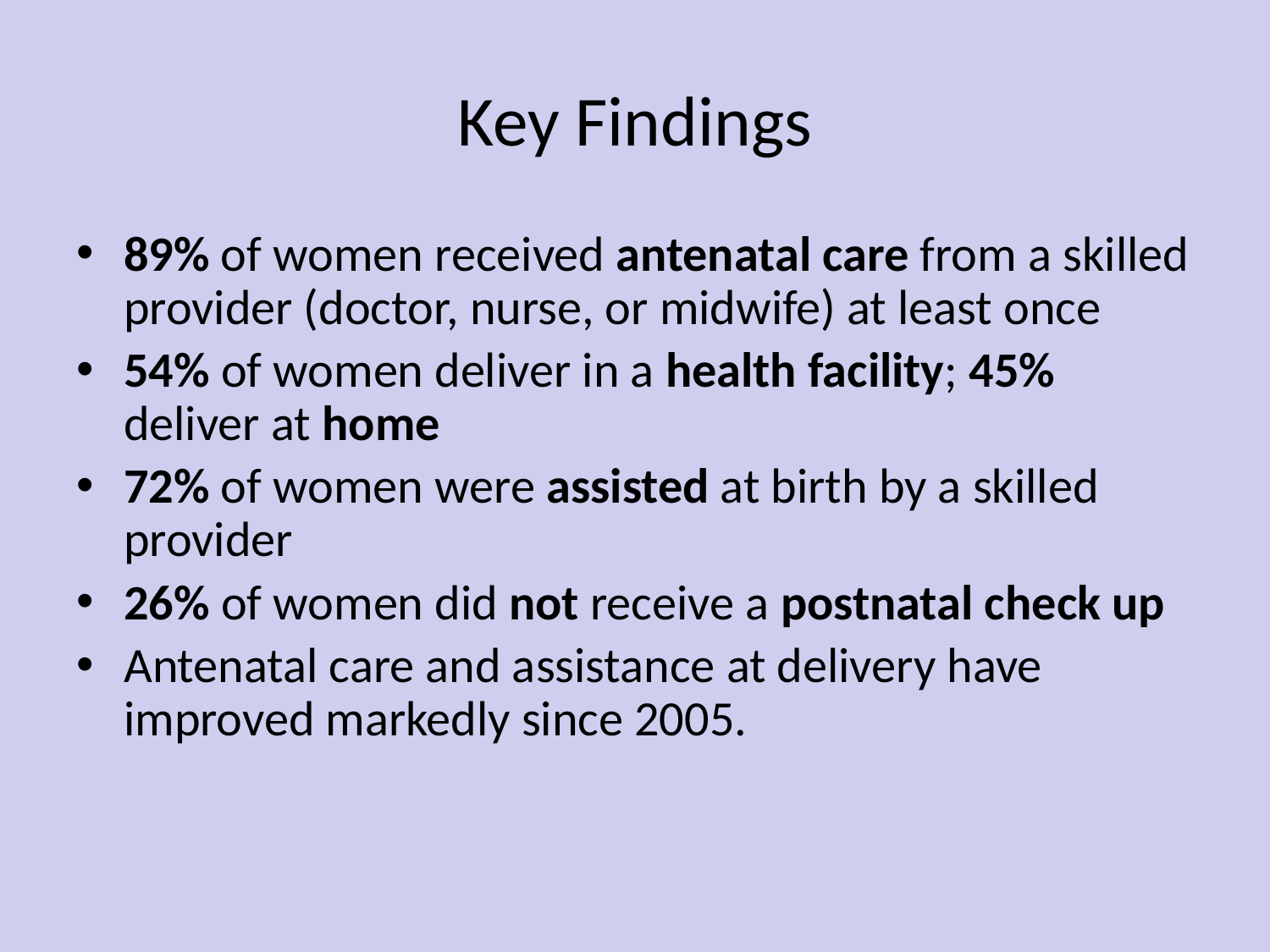

# Key Findings
89% of women received antenatal care from a skilled provider (doctor, nurse, or midwife) at least once
54% of women deliver in a health facility; 45% deliver at home
72% of women were assisted at birth by a skilled provider
26% of women did not receive a postnatal check up
Antenatal care and assistance at delivery have improved markedly since 2005.